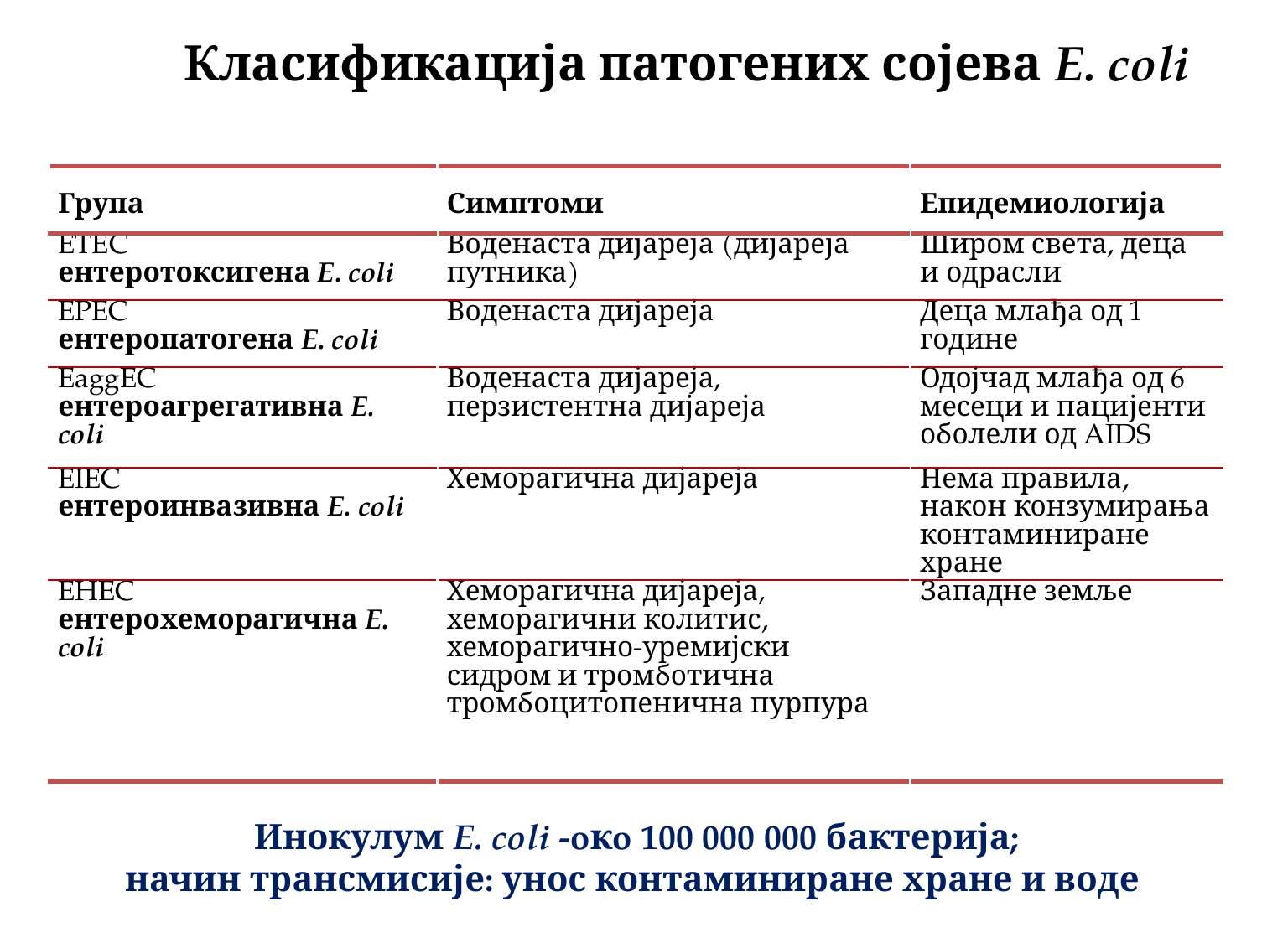

Класификација патогених сојева E. coli
| Група | Симптоми | Епидемиологија |
| --- | --- | --- |
| ETEC ентеротоксигена E. coli | Воденаста дијареја (дијареја путника) | Широм света, деца и одрасли |
| EPEC ентеропатогена E. coli | Воденаста дијареја | Деца млађа од 1 године |
| EaggEC ентероагрегативна E. coli | Воденаста дијареја, перзистентна дијареја | Одојчад млађа од 6 месеци и пацијенти оболели од AIDS |
| EIEC ентероинвазивна E. coli | Хеморагична дијареја | Нема правила, након конзумирања контаминиране хране |
| EHEC ентерохеморагична E. coli | Хеморагична дијареја, хеморагични колитис, хеморагично-уремијски сидром и тромботична тромбоцитопенична пурпура | Западне земље |
Инокулум E. coli -oкo 100 000 000 бактерија;
начин трансмисије: унос контаминиране хране и воде